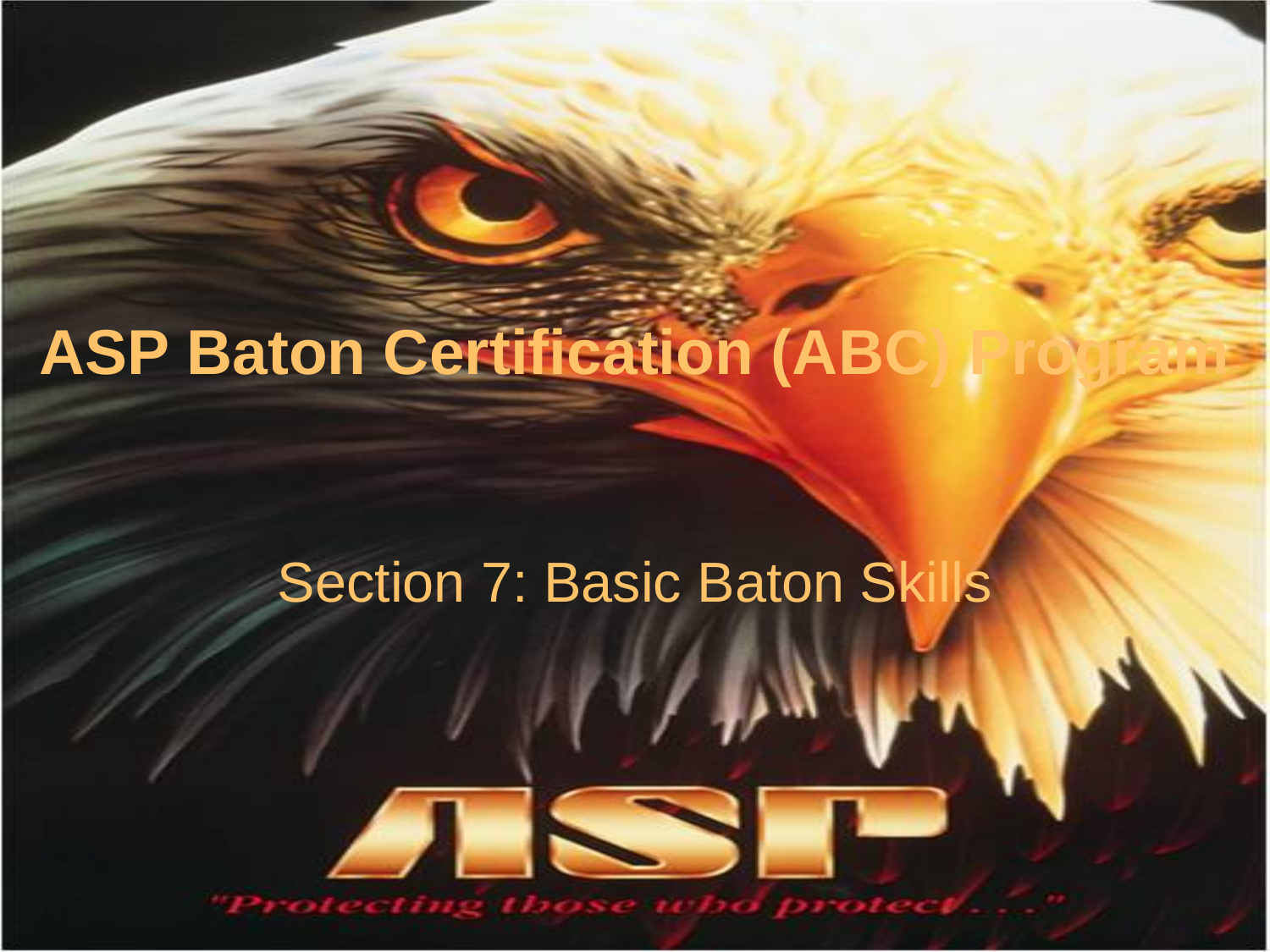

# ASP Baton Certification (ABC) Program
Section 7: Basic Baton Skills